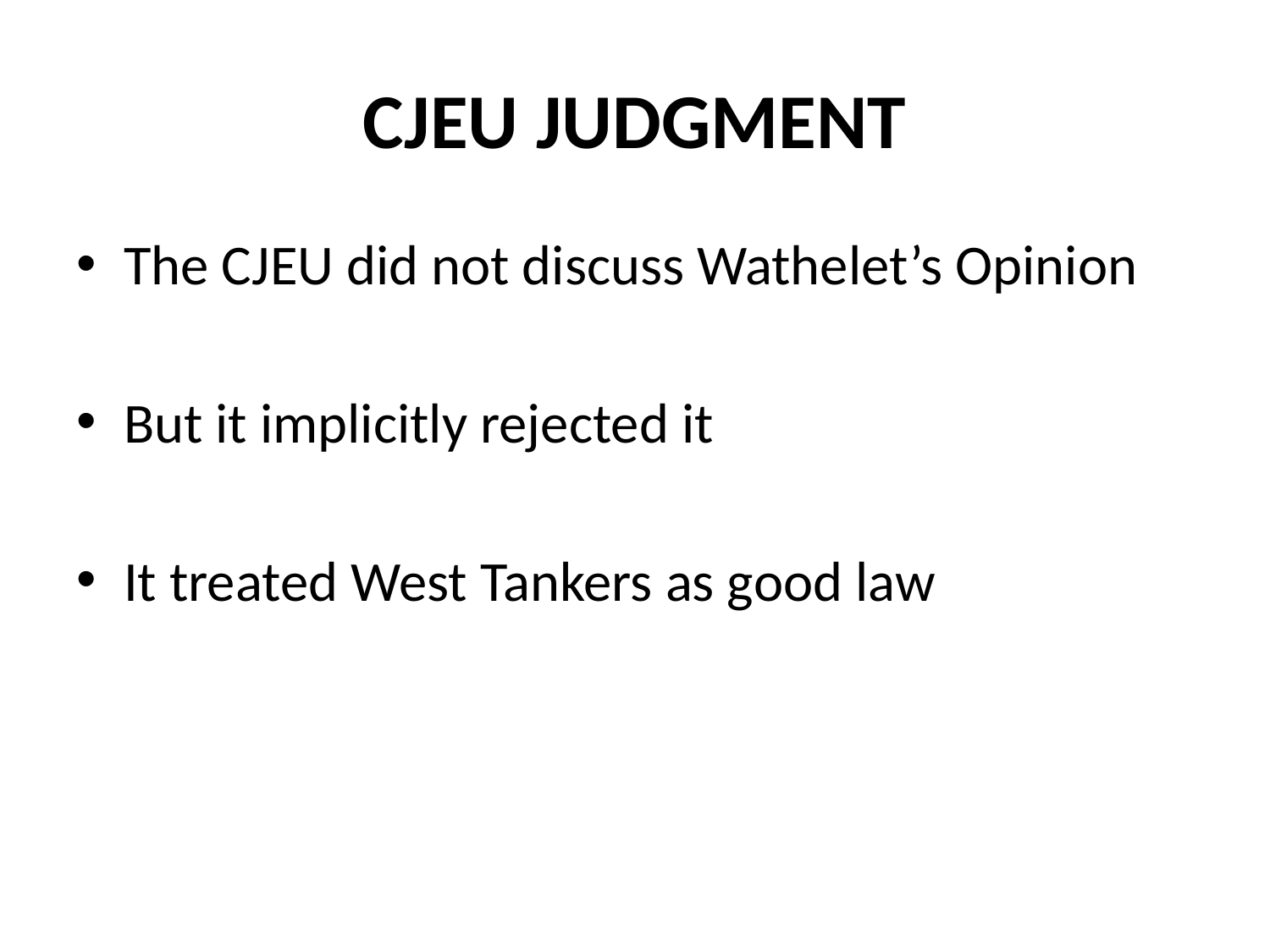

# CJEU JUDGMENT
The CJEU did not discuss Wathelet’s Opinion

But it implicitly rejected it

It treated West Tankers as good law